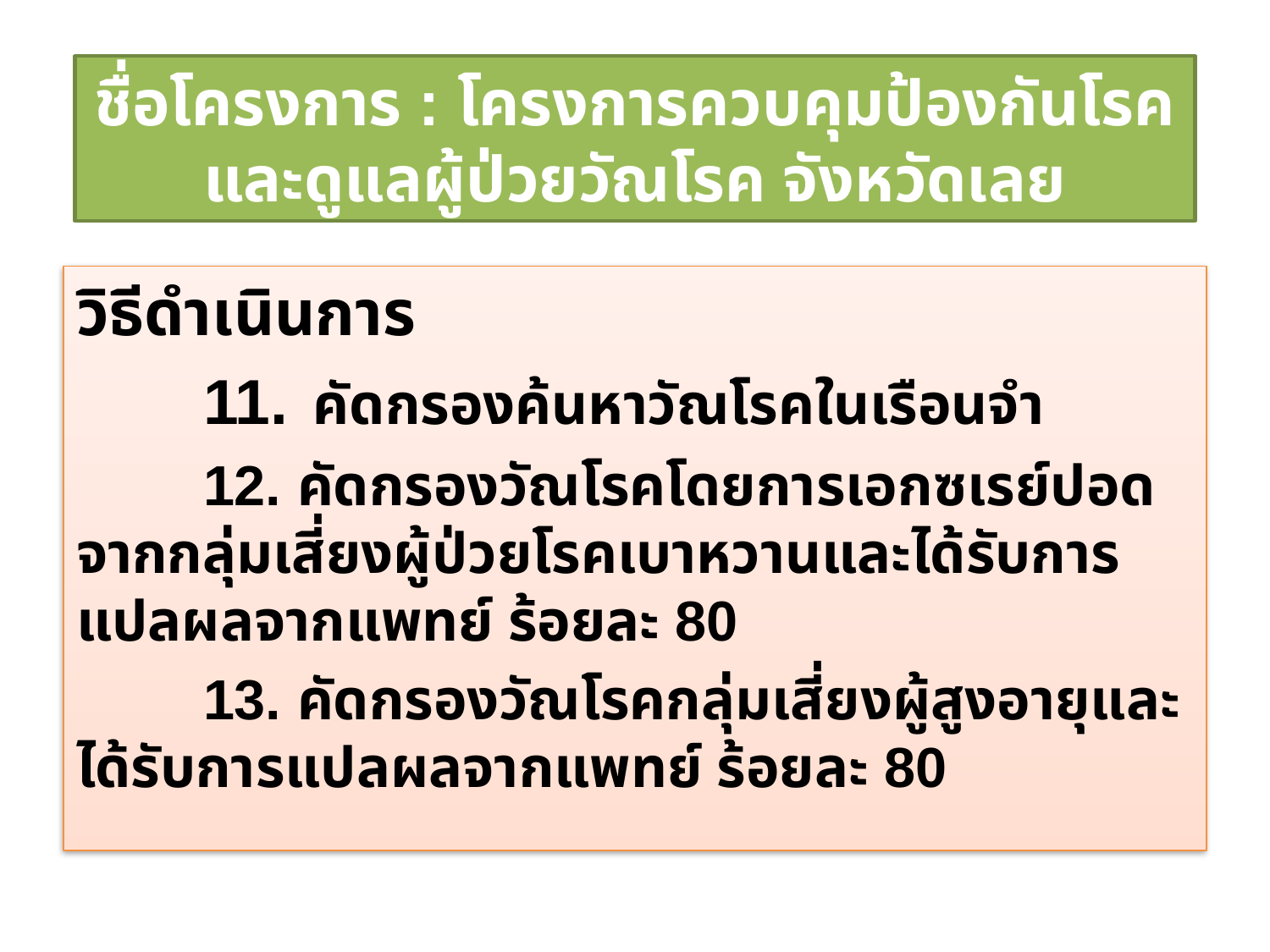

ชื่อโครงการ : โครงการควบคุมป้องกันโรคและดูแลผู้ป่วยวัณโรค จังหวัดเลย
วิธีดำเนินการ
	11.  คัดกรองค้นหาวัณโรคในเรือนจำ
	12. คัดกรองวัณโรคโดยการเอกซเรย์ปอดจากกลุ่มเสี่ยงผู้ป่วยโรคเบาหวานและได้รับการแปลผลจากแพทย์ ร้อยละ 80
	13. คัดกรองวัณโรคกลุ่มเสี่ยงผู้สูงอายุและได้รับการแปลผลจากแพทย์ ร้อยละ 80